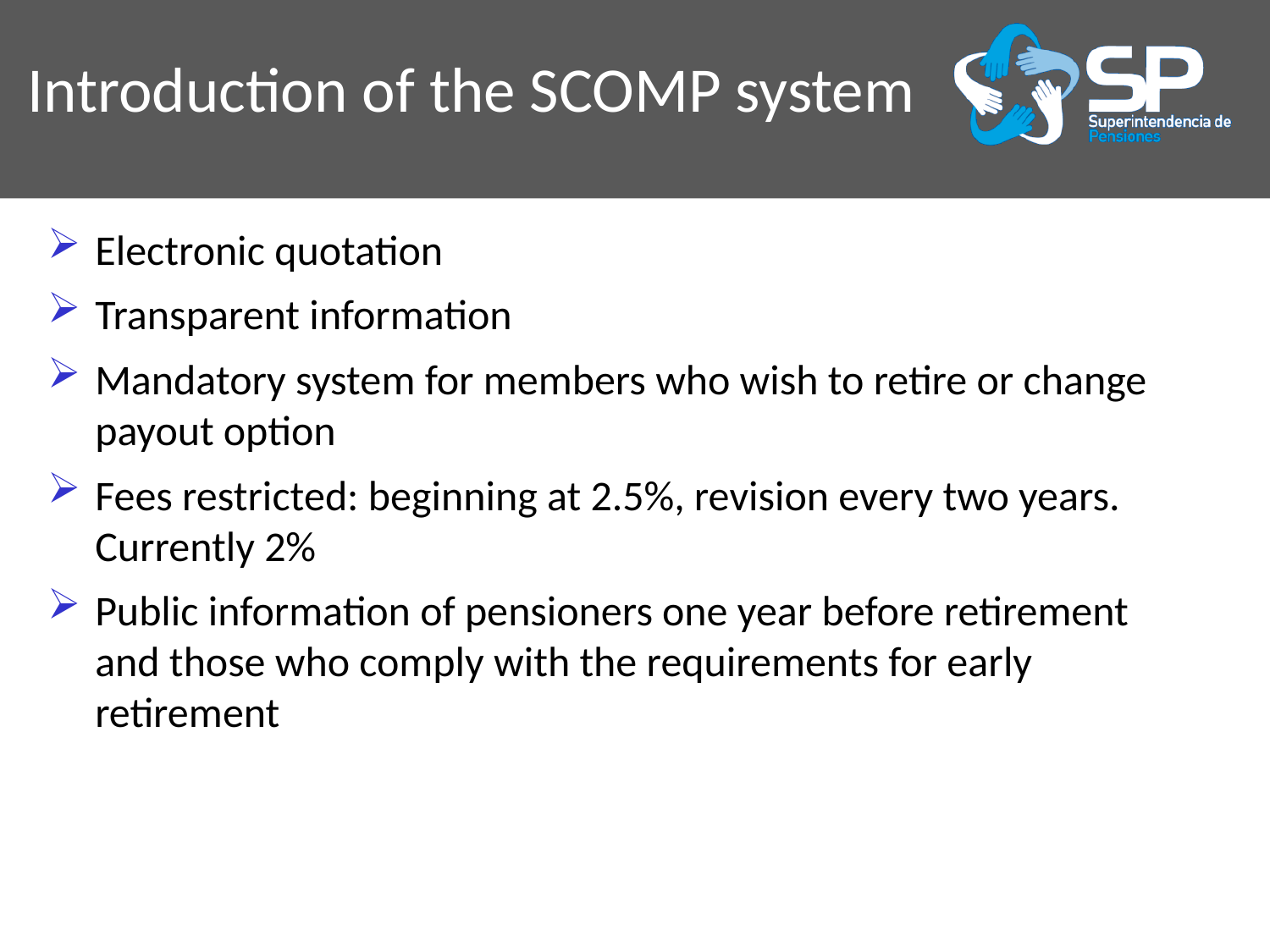

Introduction of the SCOMP system
Electronic quotation
Transparent information
Mandatory system for members who wish to retire or change payout option
Fees restricted: beginning at 2.5%, revision every two years. Currently 2%
Public information of pensioners one year before retirement and those who comply with the requirements for early retirement